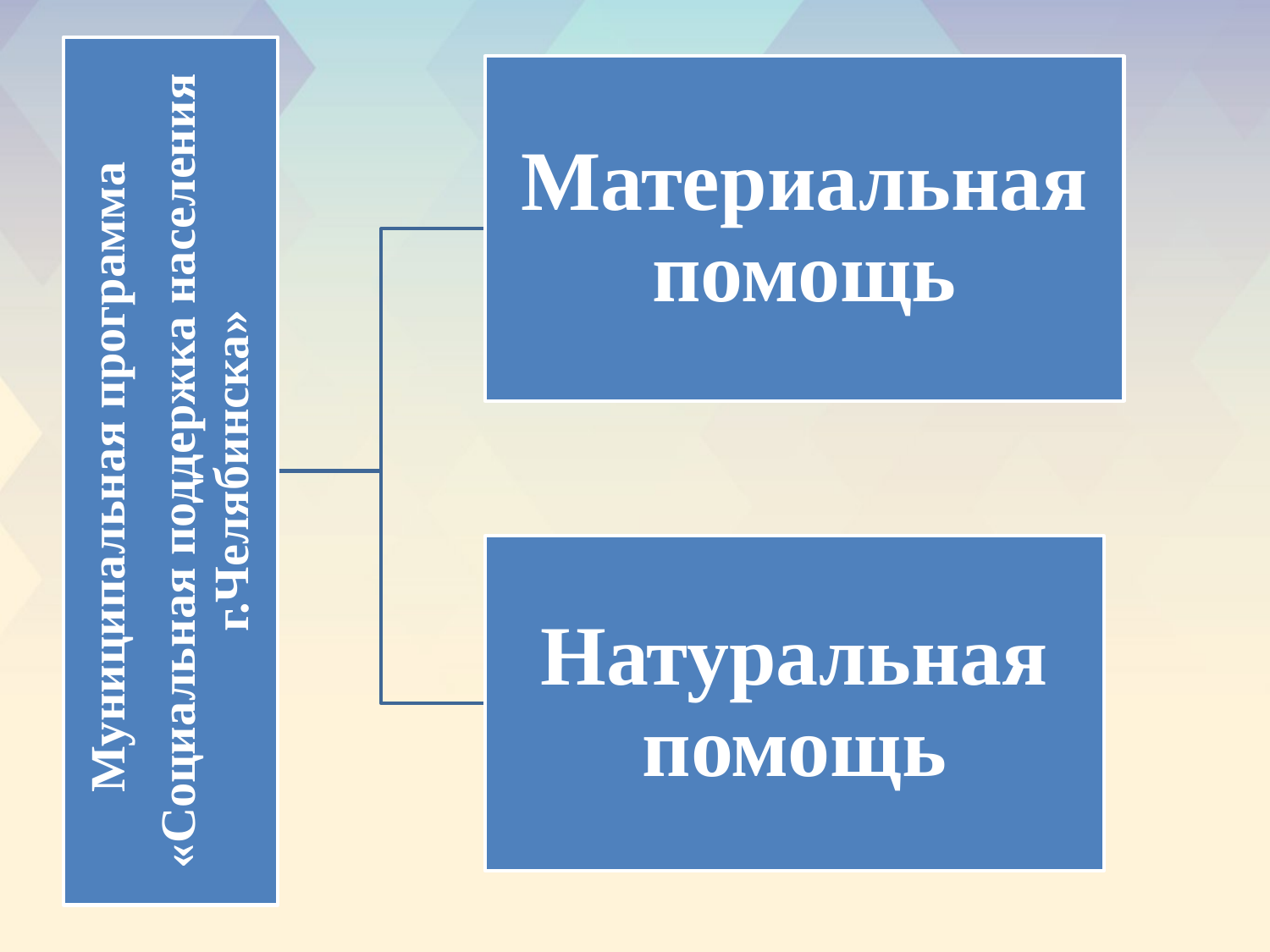

Муниципальная программа
«Социальная поддержка населения г.Челябинска»
Материальная помощь
Натуральная помощь